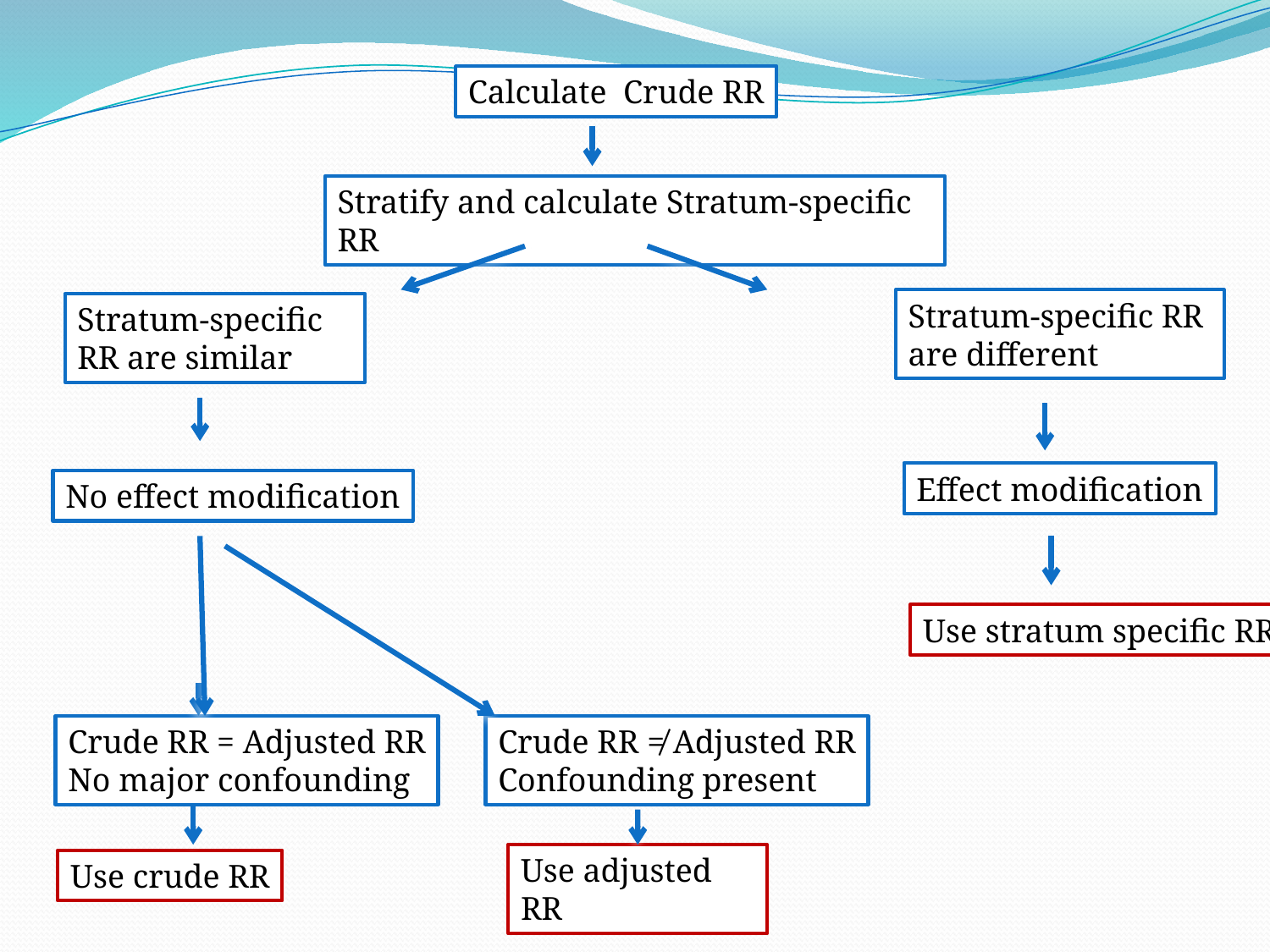

Calculate  Crude RR
Stratify and calculate Stratum-specific RR
Stratum-specific RR
are different
Stratum-specific RR are similar
Effect modification
No effect modification
Use stratum specific RR
Crude RR ≠ Adjusted RR
Confounding present
Crude RR = Adjusted RR
No major confounding
Use adjusted RR
Use crude RR